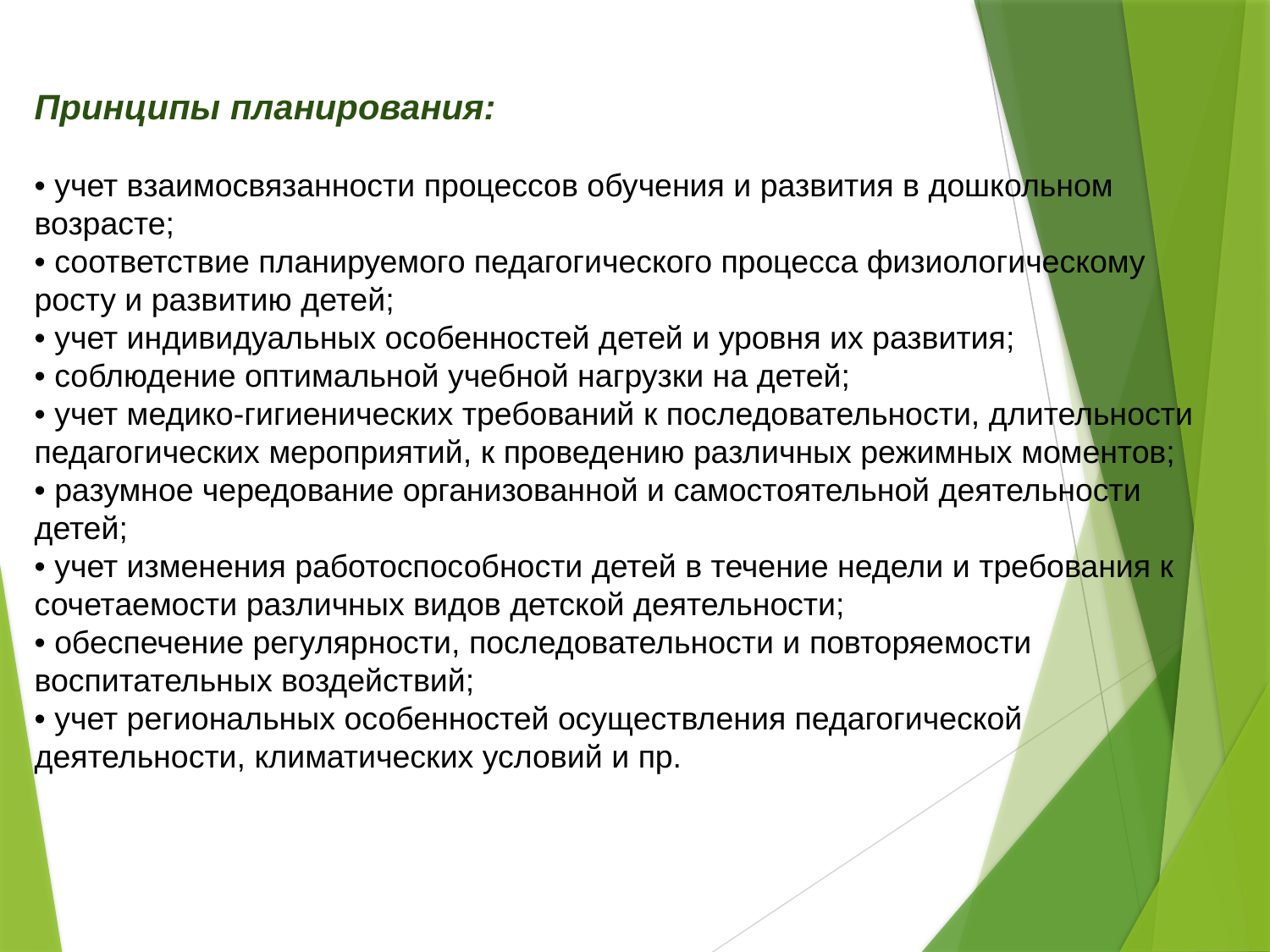

Принципы планирования:

• учет взаимосвязанности процессов обучения и развития в дошкольном возрасте;
• соответствие планируемого педагогического процесса физиологическому росту и развитию детей;
• учет индивидуальных особенностей детей и уровня их развития;
• соблюдение оптимальной учебной нагрузки на детей;
• учет медико-гигиенических требований к последовательности, длительности педагогических мероприятий, к проведению различных режимных моментов;
• разумное чередование организованной и самостоятельной деятельности детей;
• учет изменения работоспособности детей в течение недели и требования к сочетаемости различных видов детской деятельности;
• обеспечение регулярности, последовательности и повторяемости
воспитательных воздействий;
• учет региональных особенностей осуществления педагогической
деятельности, климатических условий и пр.